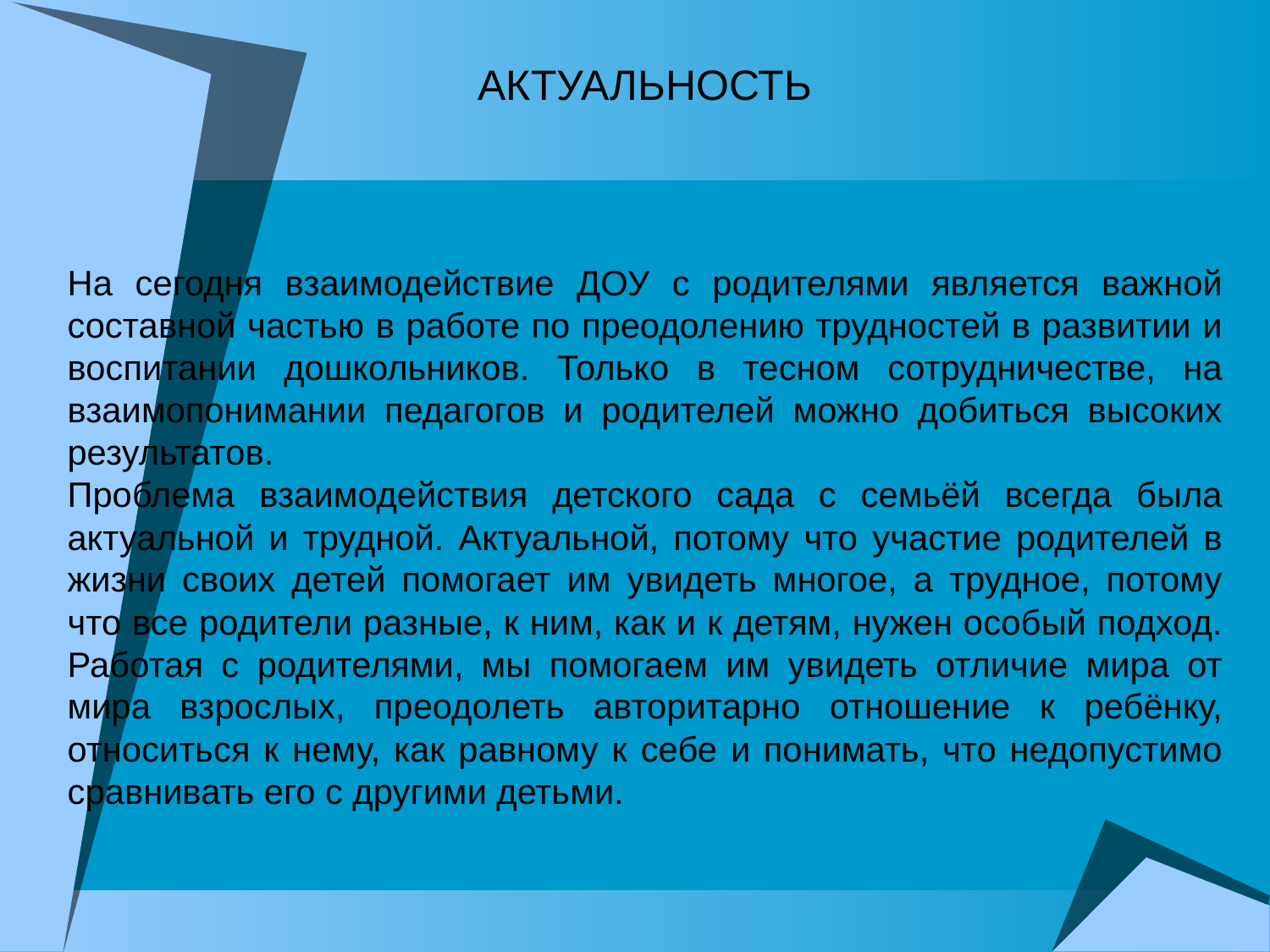

АКТУАЛЬНОСТЬ

На сегодня взаимодействие ДОУ с родителями является важной составной частью в работе по преодолению трудностей в развитии и воспитании дошкольников. Только в тесном сотрудничестве, на взаимопонимании педагогов и родителей можно добиться высоких результатов.
Проблема взаимодействия детского сада с семьёй всегда была актуальной и трудной. Актуальной, потому что участие родителей в жизни своих детей помогает им увидеть многое, а трудное, потому что все родители разные, к ним, как и к детям, нужен особый подход. Работая с родителями, мы помогаем им увидеть отличие мира от мира взрослых, преодолеть авторитарно отношение к ребёнку, относиться к нему, как равному к себе и понимать, что недопустимо сравнивать его с другими детьми.